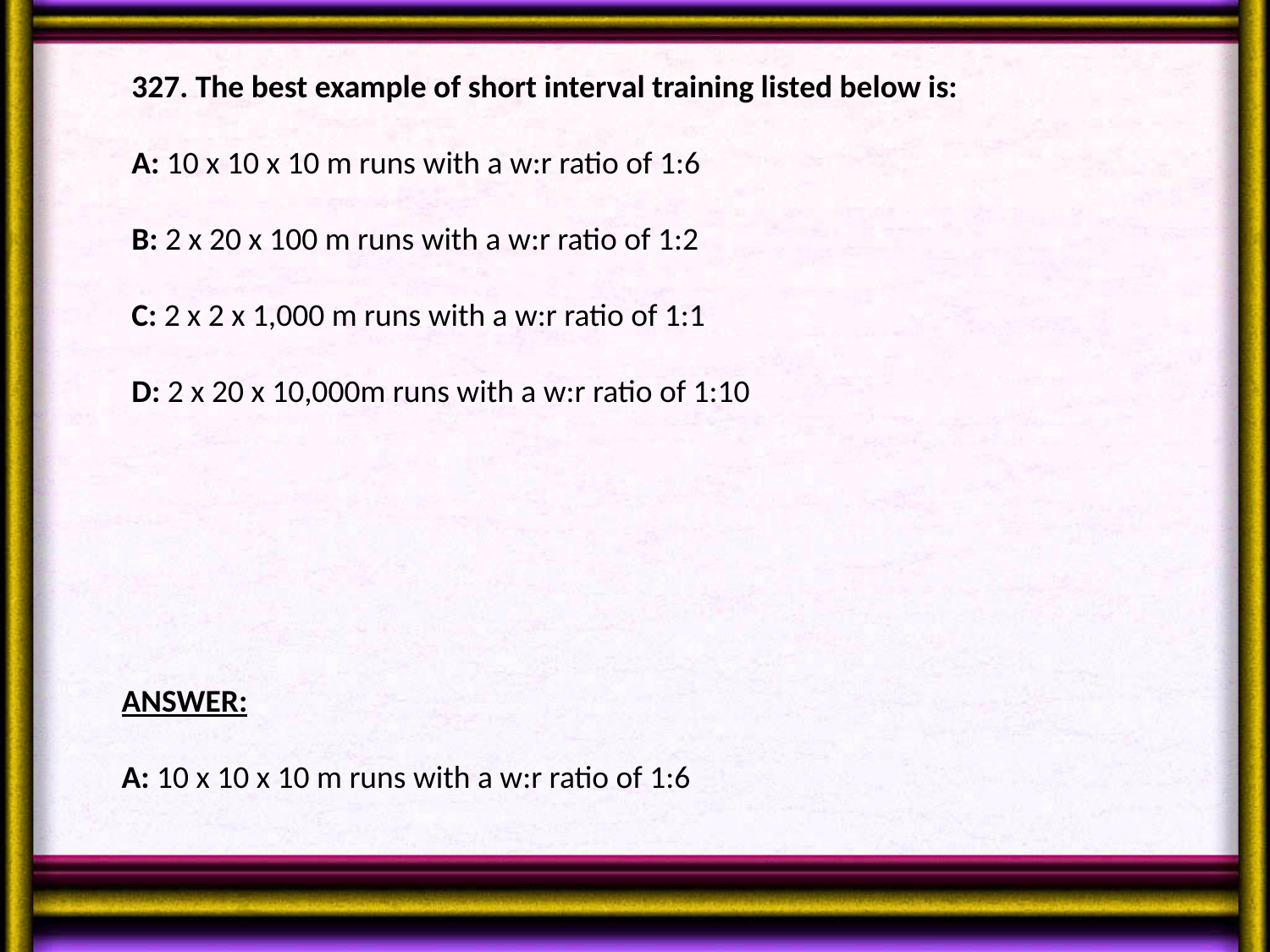

327. The best example of short interval training listed below is:

A: 10 x 10 x 10 m runs with a w:r ratio of 1:6

B: 2 x 20 x 100 m runs with a w:r ratio of 1:2

C: 2 x 2 x 1,000 m runs with a w:r ratio of 1:1

D: 2 x 20 x 10,000m runs with a w:r ratio of 1:10

ANSWER:

A: 10 x 10 x 10 m runs with a w:r ratio of 1:6